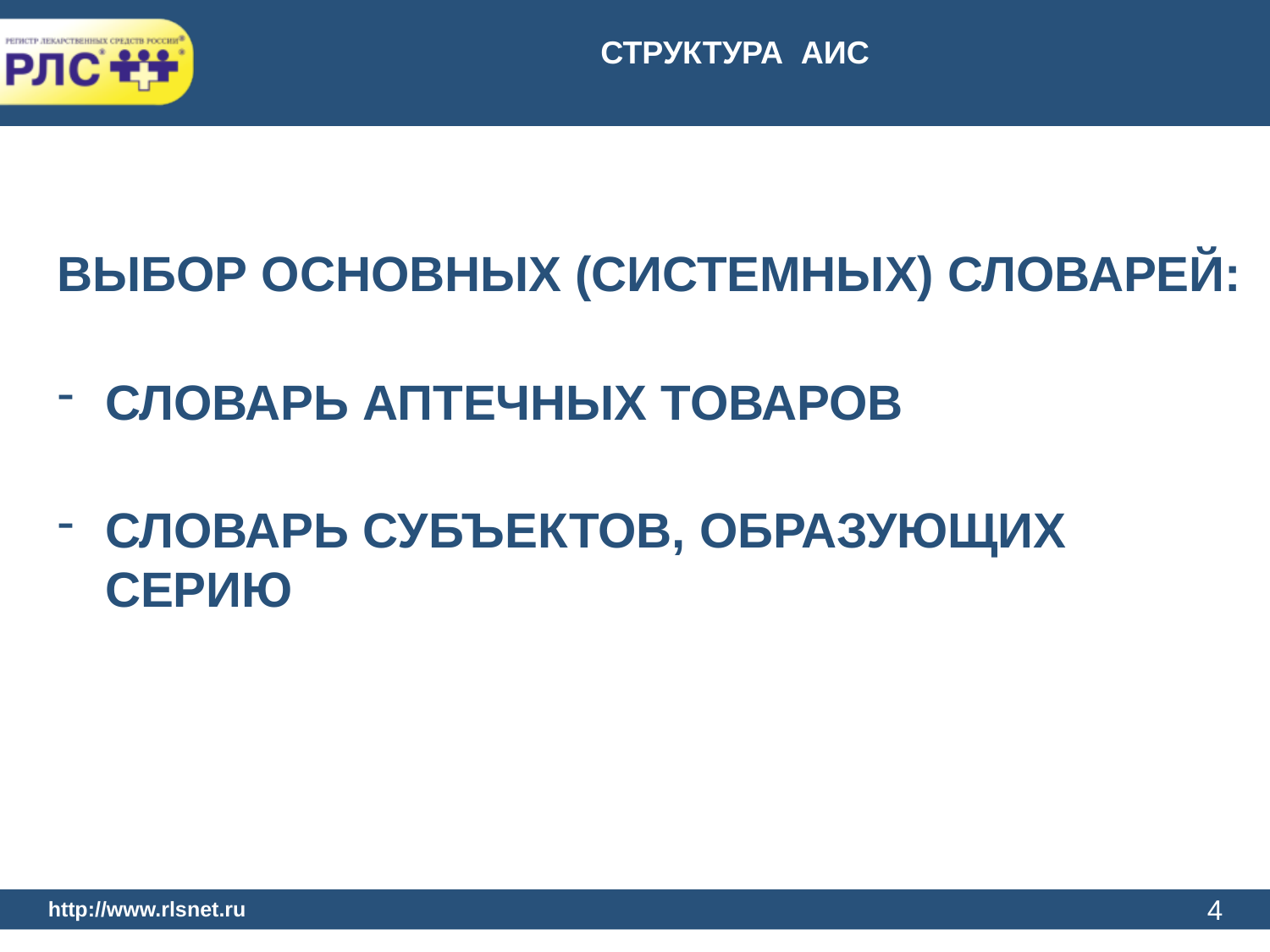

СТРУКТУРА  АИС

ВЫБОР ОСНОВНЫХ (СИСТЕМНЫХ) СЛОВАРЕЙ:

СЛОВАРЬ АПТЕЧНЫХ ТОВАРОВ

СЛОВАРЬ СУБЪЕКТОВ, ОБРАЗУЮЩИХ СЕРИЮ
4